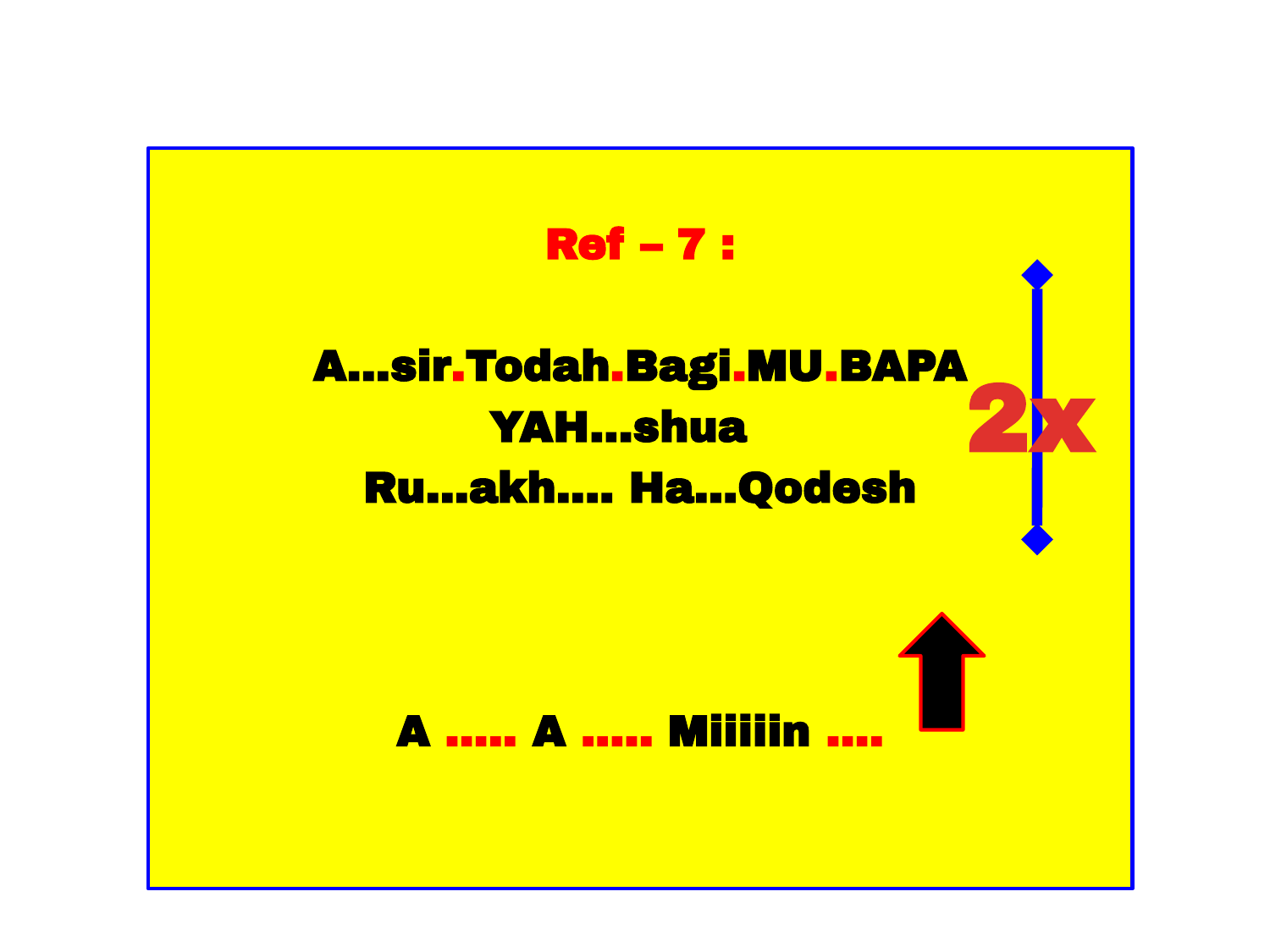

Ref – 7 :

A…sir.Todah.Bagi.MU.BAPA
YAH…shua
Ru…akh…. Ha…Qodesh

A ….. A ….. Miiiiin ….

2x